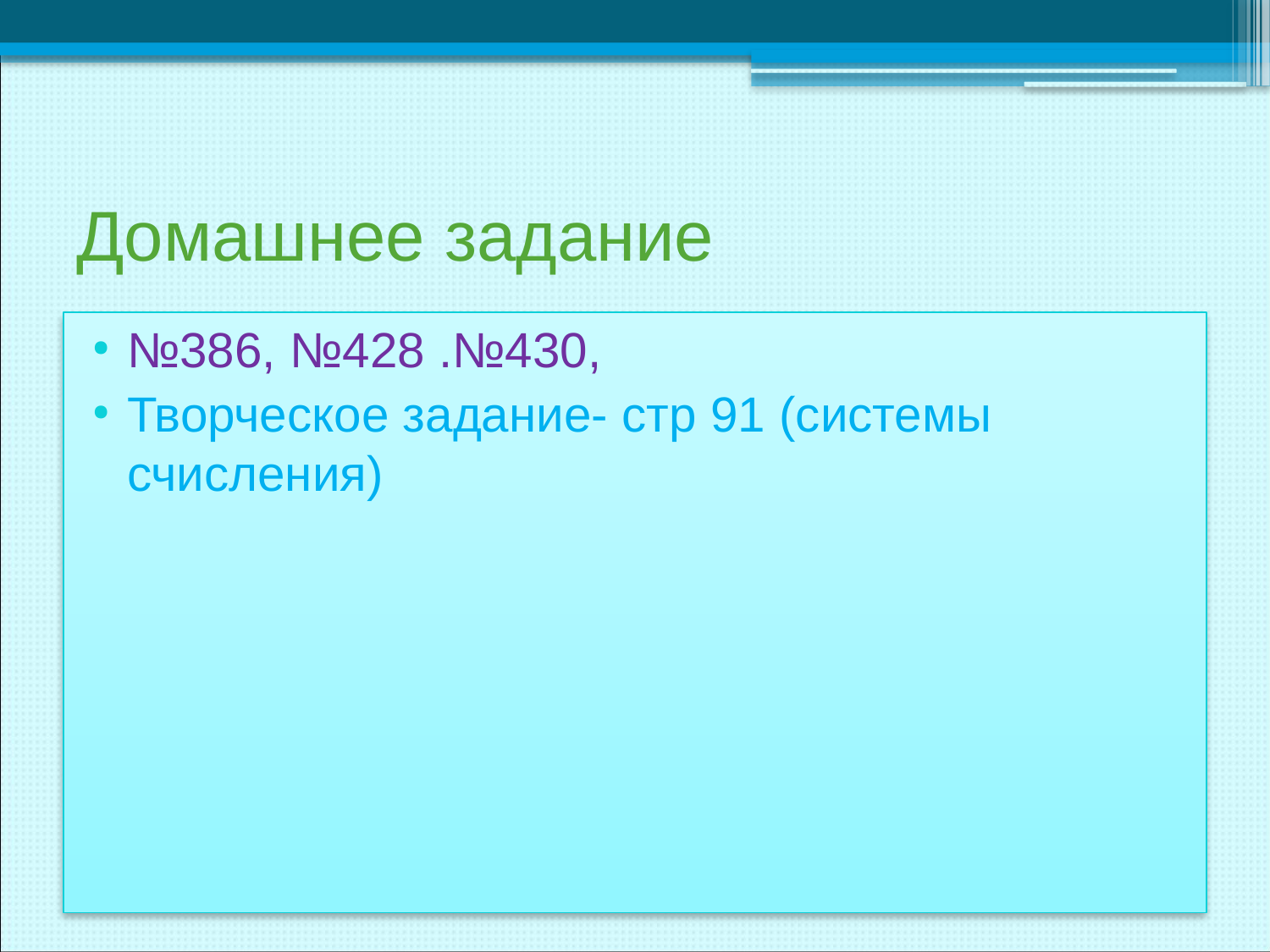

# Домашнее задание
№386, №428 .№430,
Творческое задание- стр 91 (системы счисления)